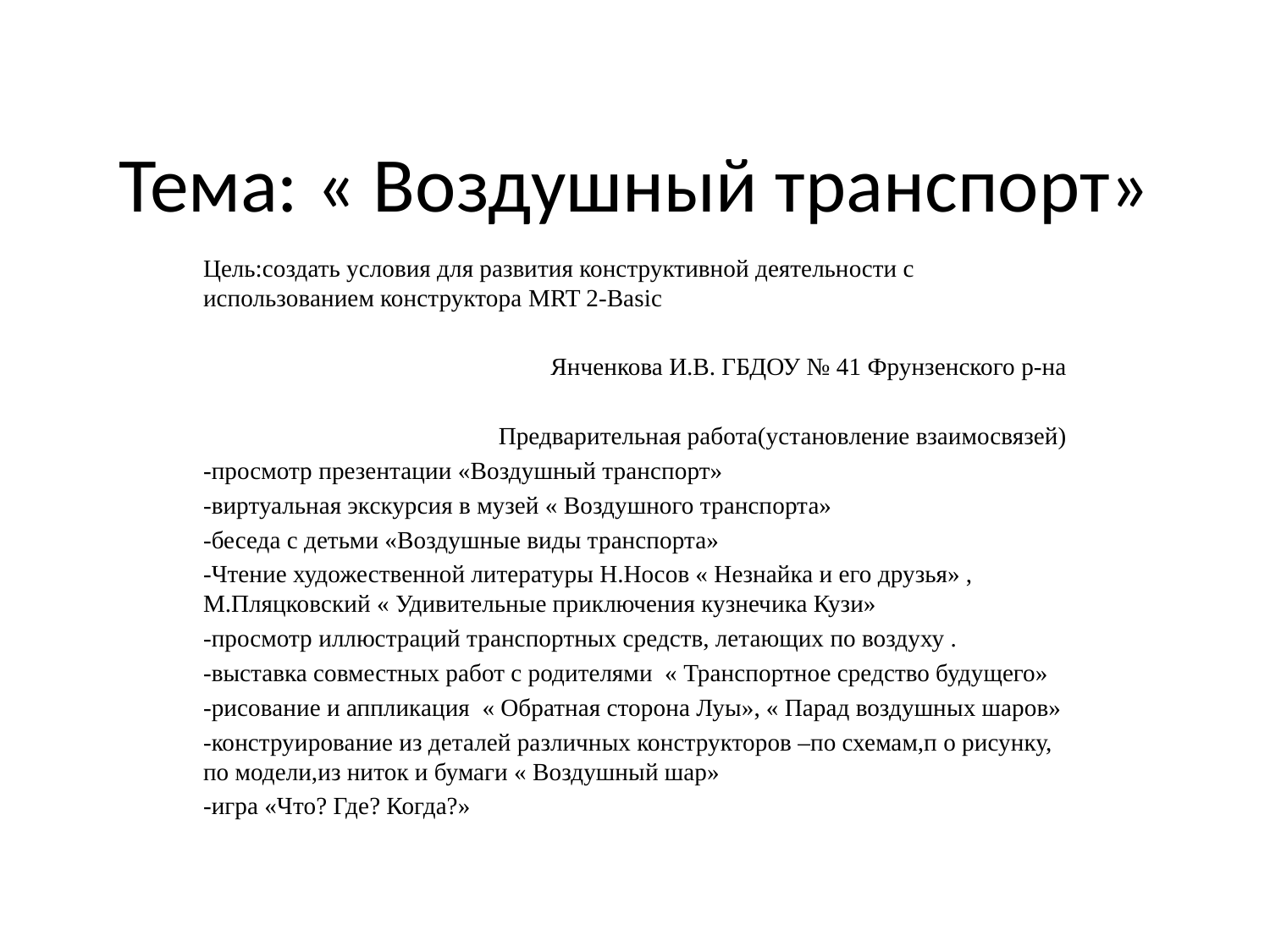

# Тема: « Воздушный транспорт»
Цель:создать условия для развития конструктивной деятельности с использованием конструктора MRT 2-Basic

Янченкова И.В. ГБДОУ № 41 Фрунзенского р-на

Предварительная работа(установление взаимосвязей)
-просмотр презентации «Воздушный транспорт»
-виртуальная экскурсия в музей « Воздушного транспорта»
-беседа с детьми «Воздушные виды транспорта»
-Чтение художественной литературы Н.Носов « Незнайка и его друзья» , М.Пляцковский « Удивительные приключения кузнечика Кузи»
-просмотр иллюстраций транспортных средств, летающих по воздуху .
-выставка совместных работ с родителями  « Транспортное средство будущего»
-рисование и аппликация  « Обратная сторона Луы», « Парад воздушных шаров»
-конструирование из деталей различных конструкторов –по схемам,п о рисунку, по модели,из ниток и бумаги « Воздушный шар»
-игра «Что? Где? Когда?»